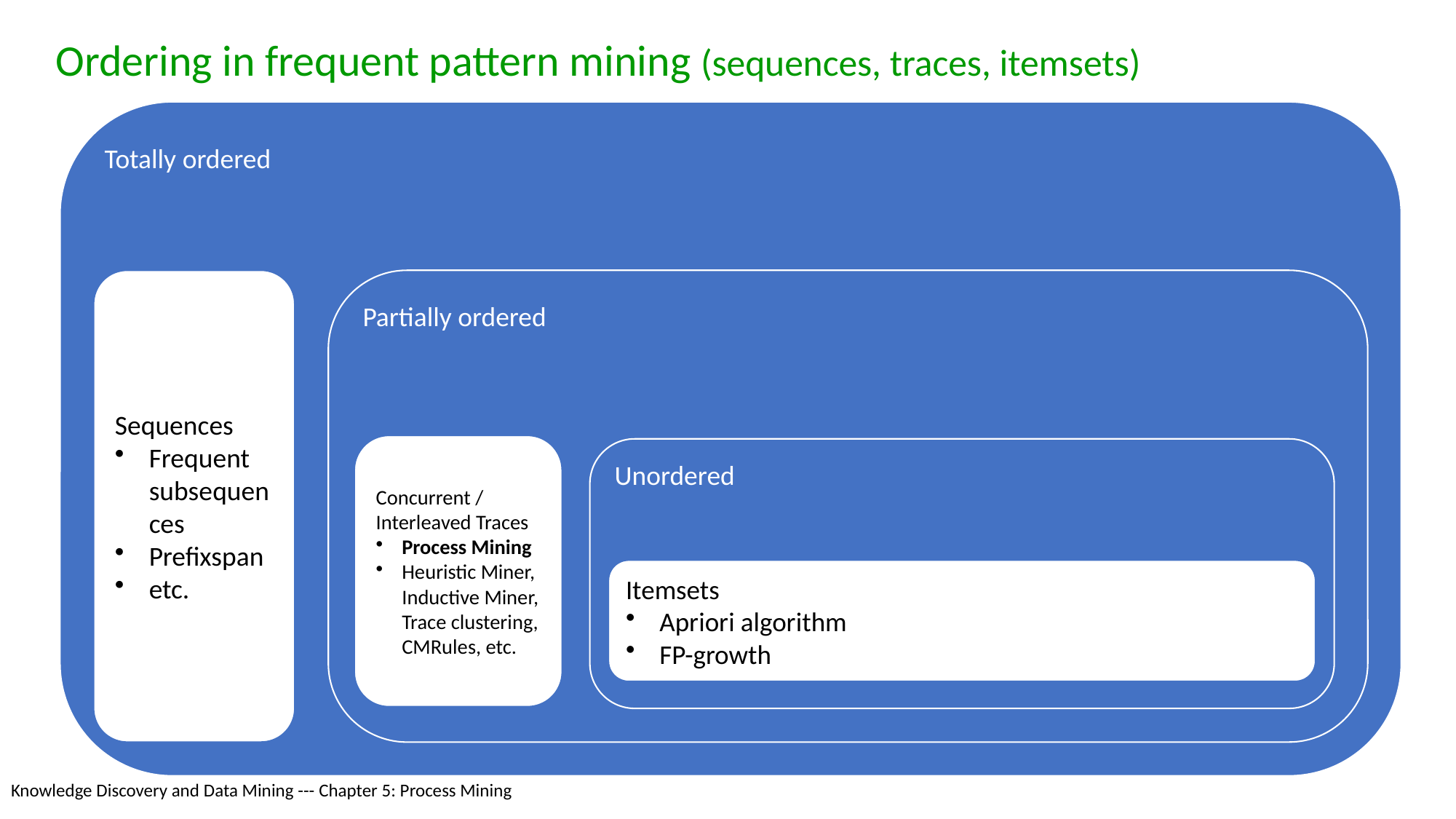

# Ordering in frequent pattern mining (sequences, traces, itemsets)
Totally ordered
Partially ordered
Concurrent / Interleaved Traces
Sequences
Prefixspan
etc.
Process Mining
Frequent subsequences
Unordered
Itemsets
Apriori algorithm
FP-growth
Heuristic Miner, Inductive Miner, Trace clustering, CMRules, etc.
41
Knowledge Discovery and Data Mining --- Chapter 5: Process Mining